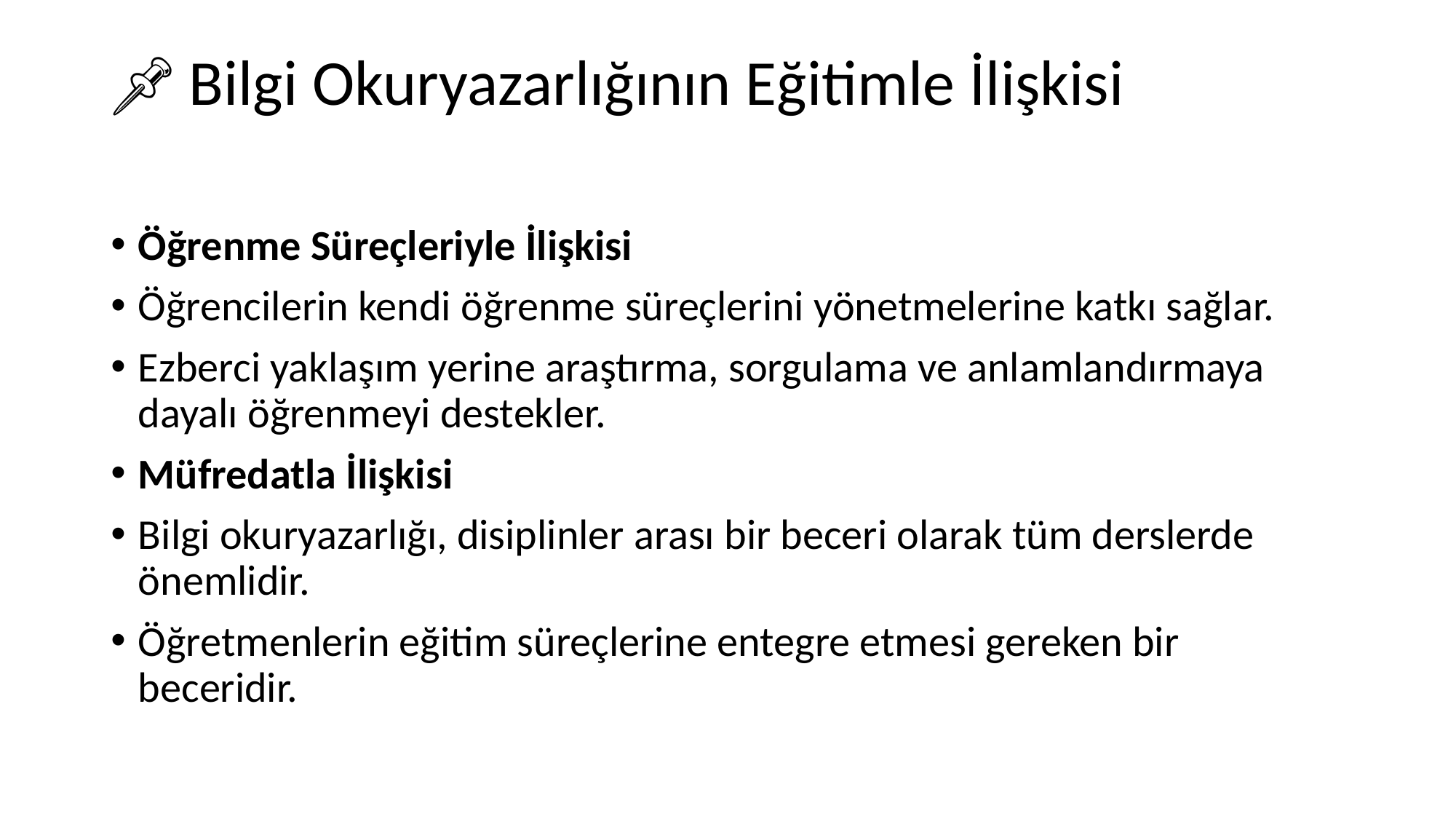

# 📌 Bilgi Okuryazarlığının Eğitimle İlişkisi
Öğrenme Süreçleriyle İlişkisi
Öğrencilerin kendi öğrenme süreçlerini yönetmelerine katkı sağlar.
Ezberci yaklaşım yerine araştırma, sorgulama ve anlamlandırmaya dayalı öğrenmeyi destekler.
Müfredatla İlişkisi
Bilgi okuryazarlığı, disiplinler arası bir beceri olarak tüm derslerde önemlidir.
Öğretmenlerin eğitim süreçlerine entegre etmesi gereken bir beceridir.